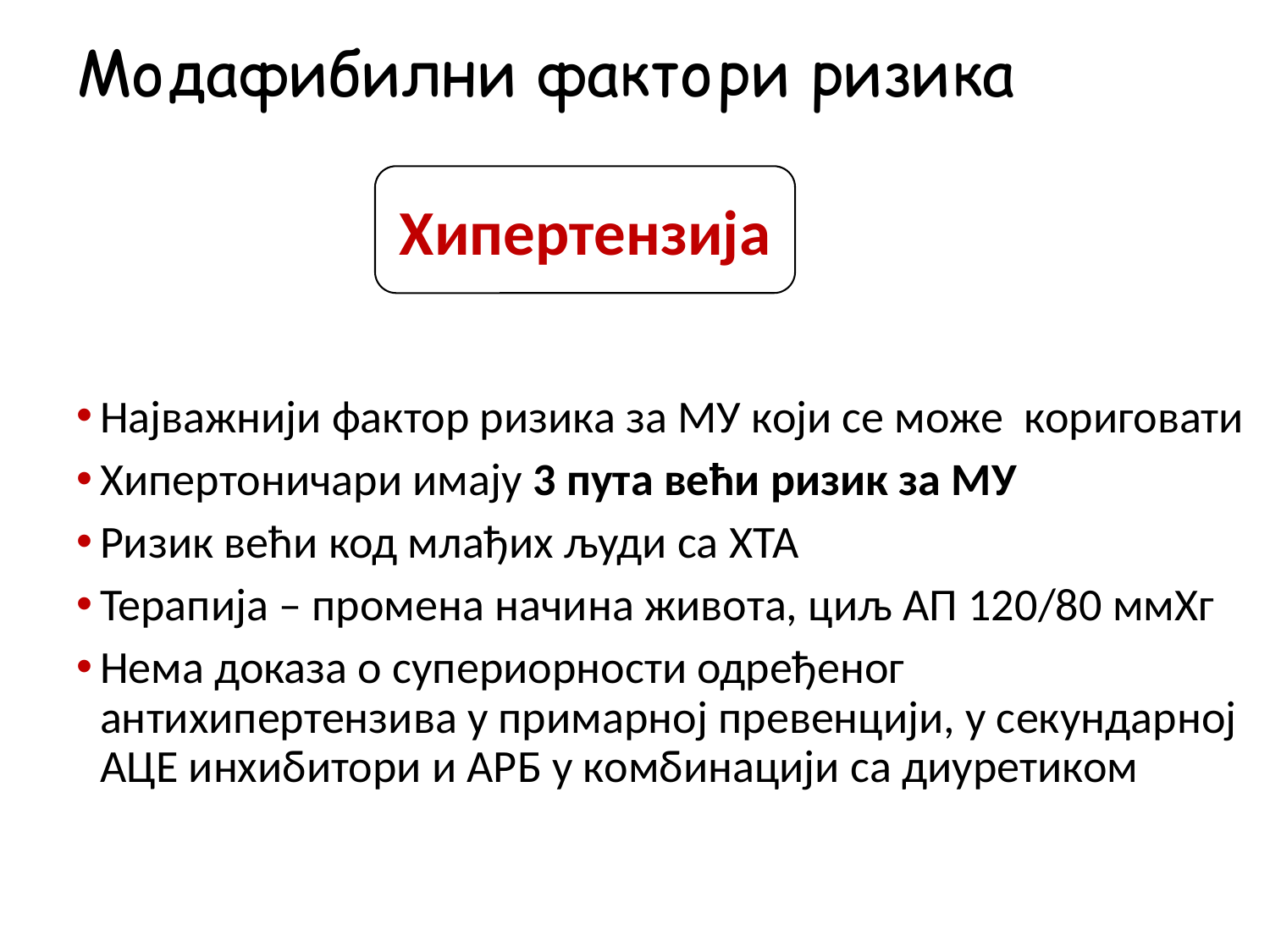

# Модафибилни фактори ризика
Хипертензија

Најважнији фактор ризика за МУ који се може  кориговати
Хипертоничари имају 3 пута већи ризик за МУ
Ризик већи код млађих људи са ХТА
Терапија – промена начина живота, циљ АП 120/80 ммХг
Нема доказа о супериорности одређеног антихипертензива у примарној превенцији, у секундарној АЦЕ инхибитори и АРБ у комбинацији са диуретиком